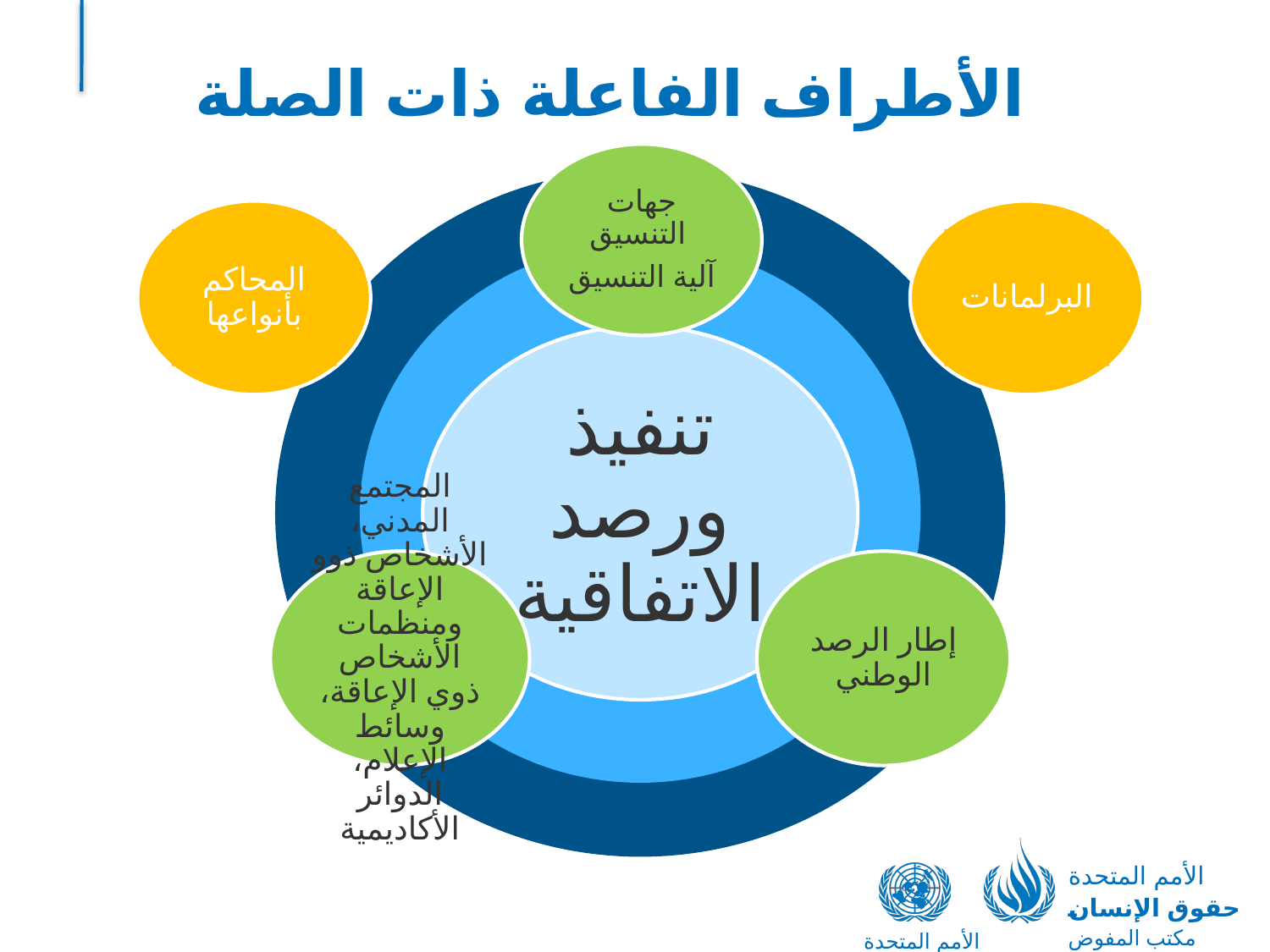

الأطراف الفاعلة ذات الصلة
تنفيذ ورصد الاتفاقية
جهات التنسيق
آلية التنسيق
إطار الرصد الوطني
المجتمع المدني، الأشخاص ذوو الإعاقة ومنظمات الأشخاص ذوي الإعاقة، وسائط الإعلام، الدوائر الأكاديمية

المحاكم بأنواعها

البرلمانات

الأمم المتحدة
حقوق الإنسان
مكتب المفوض السامي
الأمم المتحدة